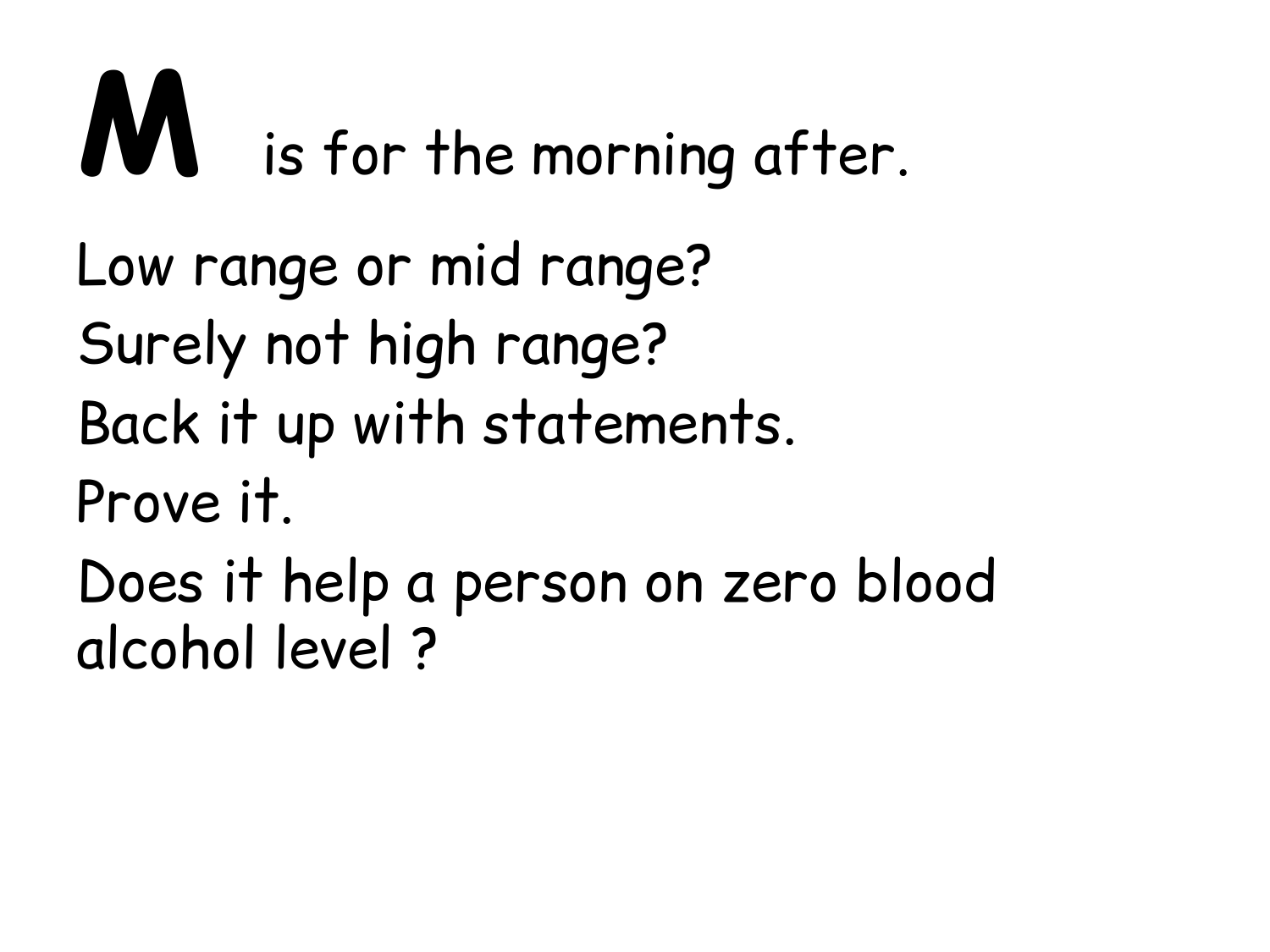

# M is for the morning after.
Low range or mid range?
Surely not high range?
Back it up with statements.
Prove it.
Does it help a person on zero blood alcohol level ?